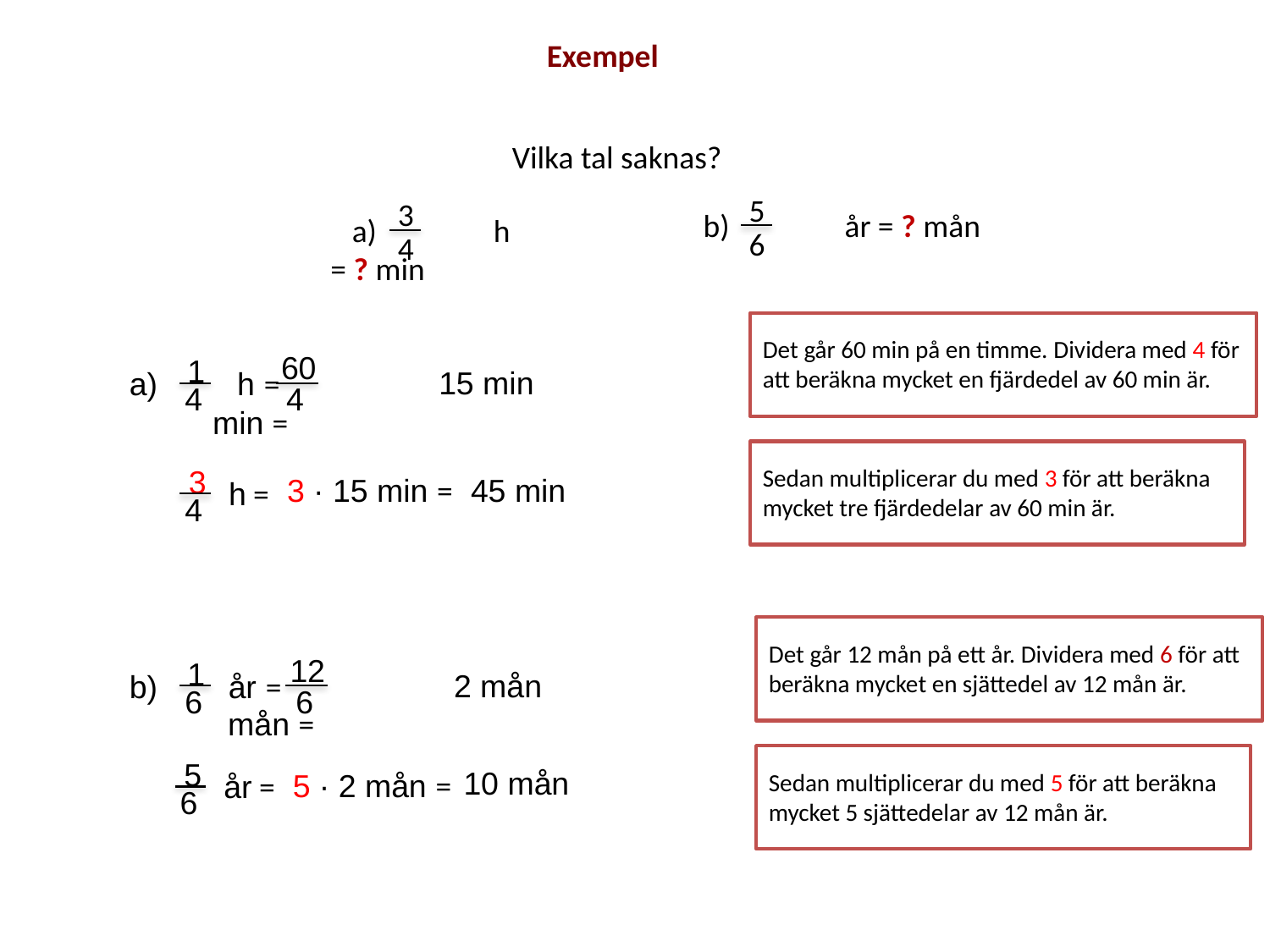

Exempel
Vilka tal saknas?
5
6
   b)  	     år = ? mån
3
4
   a)  	     h = ? min

Det går 60 min på en timme. Dividera med 4 för att beräkna mycket en fjärdedel av 60 min är.

60
4
     	       min =
1
4
 a)         h =
   15 min

Sedan multiplicerar du med 3 för att beräkna mycket tre fjärdedelar av 60 min är.

3
4
               h =
   45 min
    3 · 15 min =

Det går 12 mån på ett år. Dividera med 6 för att beräkna mycket en sjättedel av 12 mån är.

12
6
 	       mån =
1
6
 b)        år =
   2 mån

Sedan multiplicerar du med 5 för att beräkna mycket 5 sjättedelar av 12 mån är.

5
6
               år =
 10 mån
   5 · 2 mån =